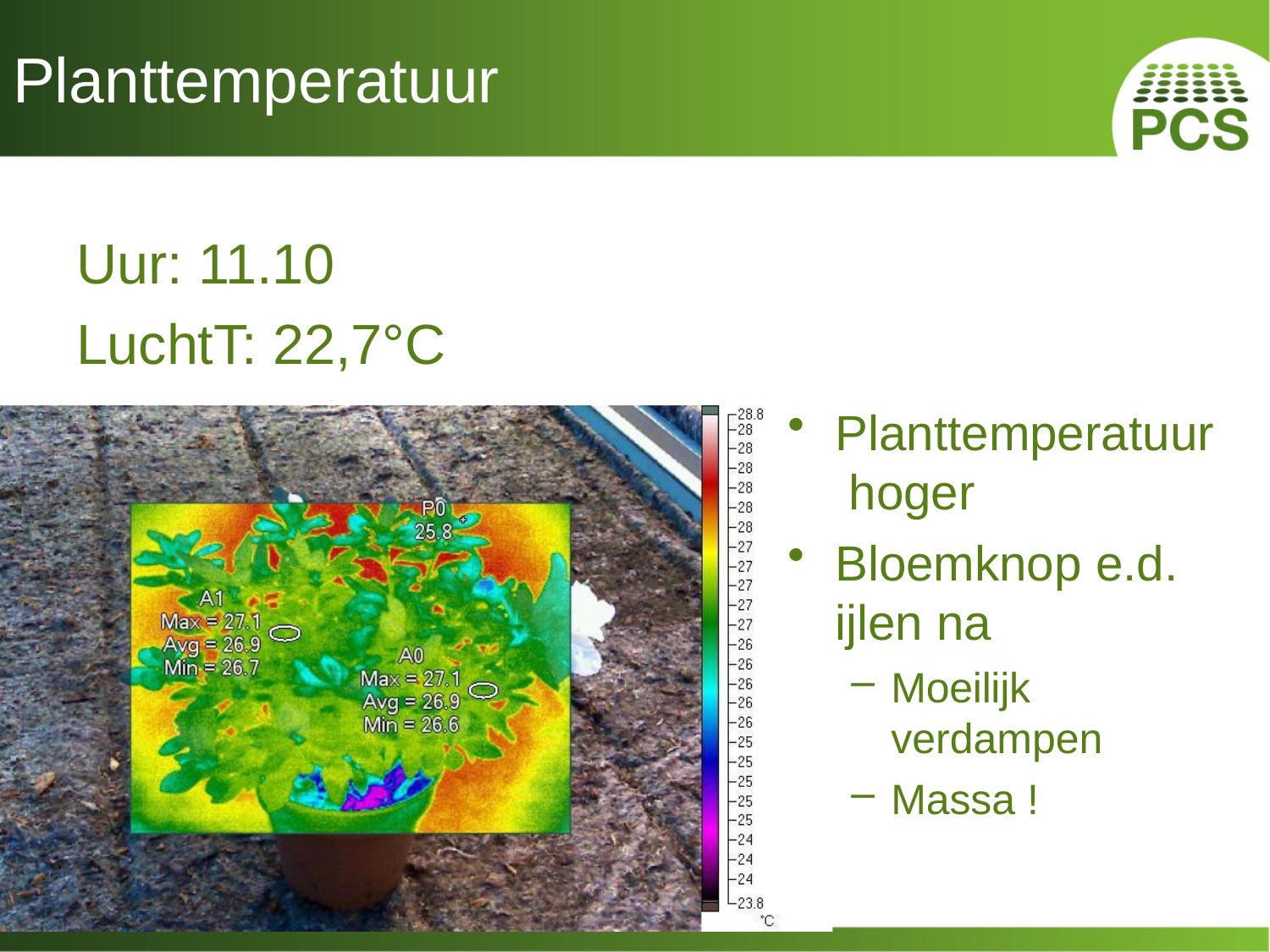

# Planttemperatuur
Uur: 11.10
LuchtT: 22,7°C
Planttemperatuur  hoger
Bloemknop e.d.
ijlen na
Moeilijk  verdampen
Massa !